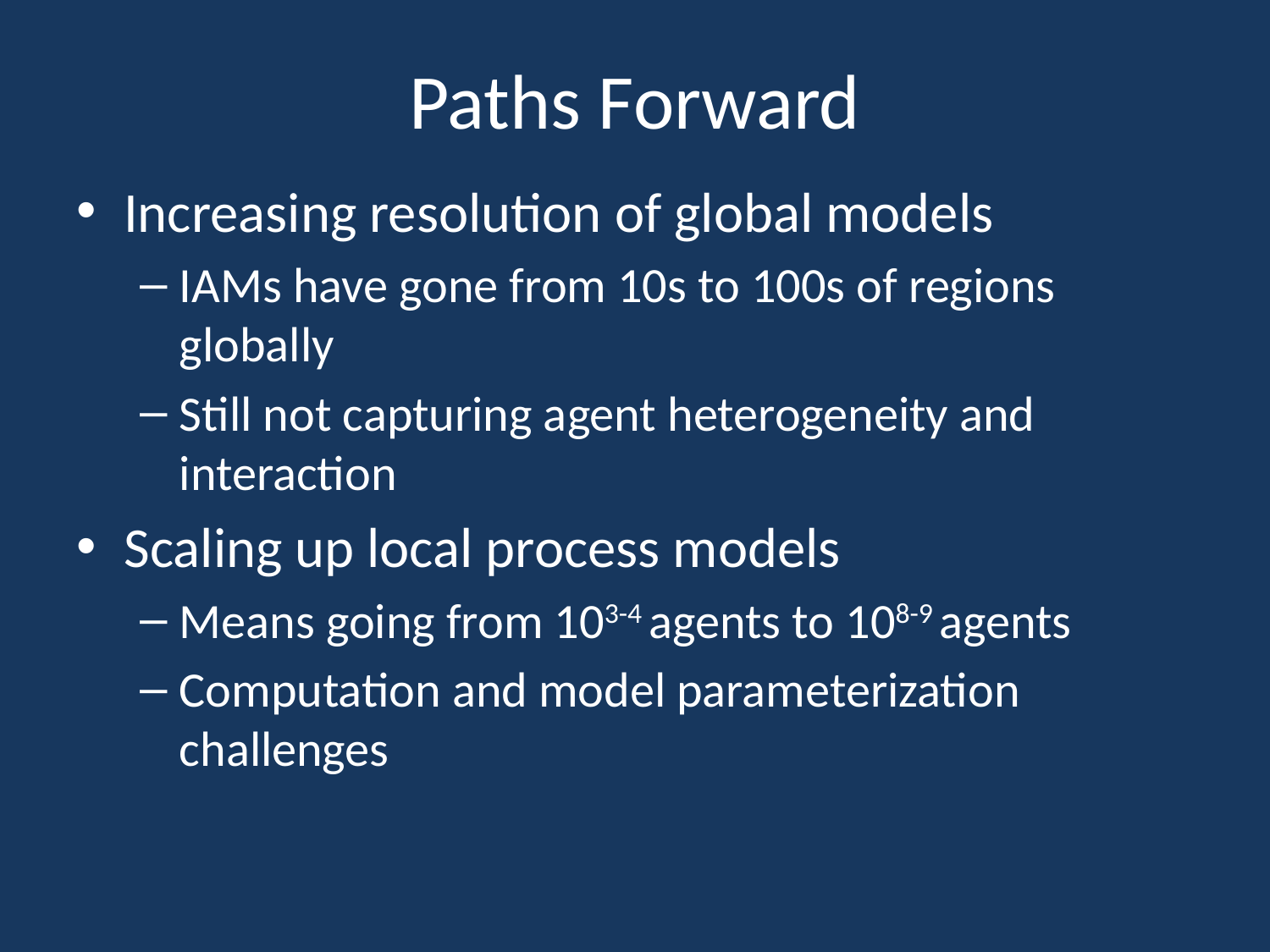

# Paths Forward
Increasing resolution of global models
IAMs have gone from 10s to 100s of regions globally
Still not capturing agent heterogeneity and interaction
Scaling up local process models
Means going from 103-4 agents to 108-9 agents
Computation and model parameterization challenges